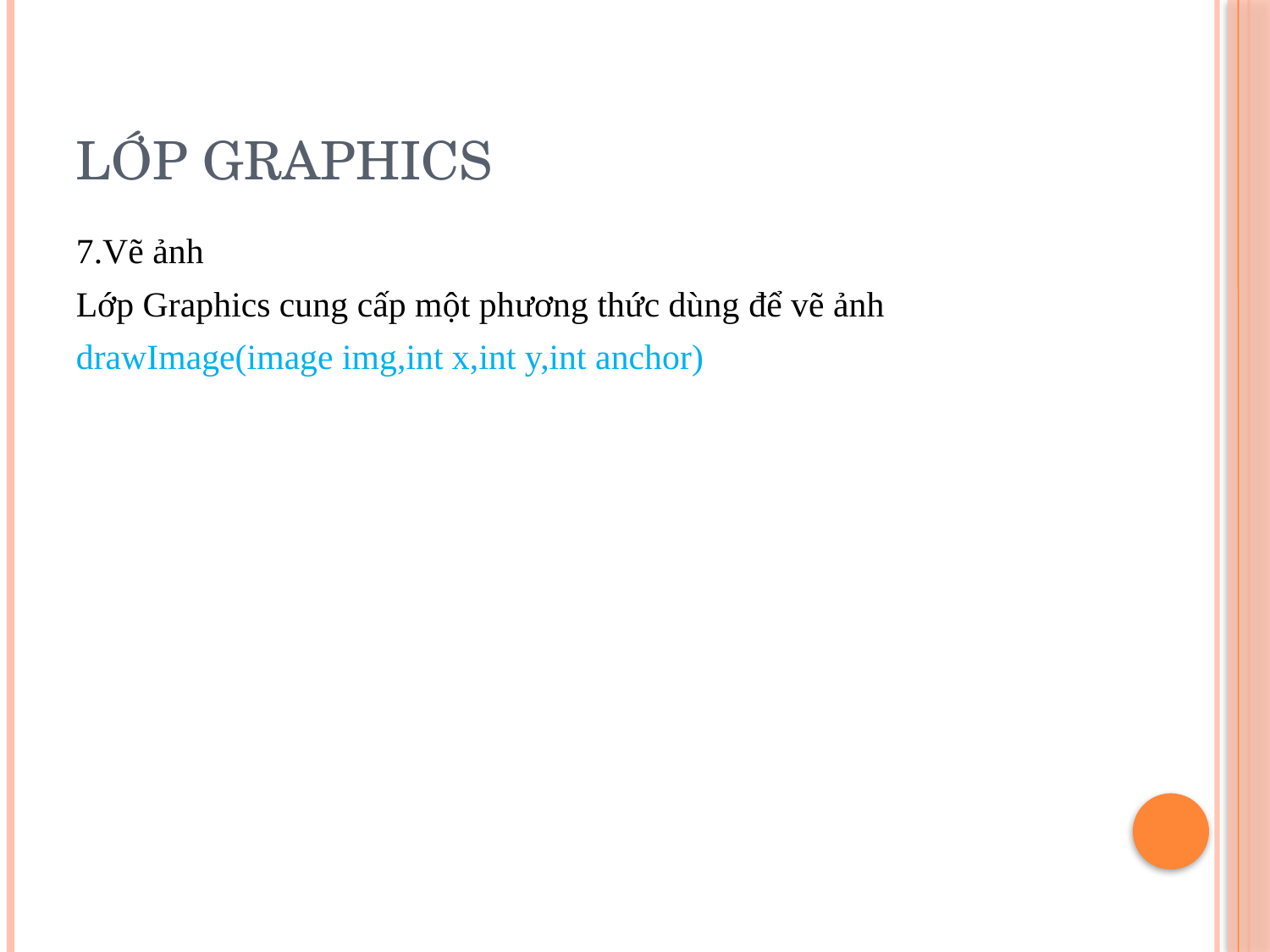

# Lớp graphics
7.Vẽ ảnh
Lớp Graphics cung cấp một phương thức dùng để vẽ ảnh
drawImage(image img,int x,int y,int anchor)